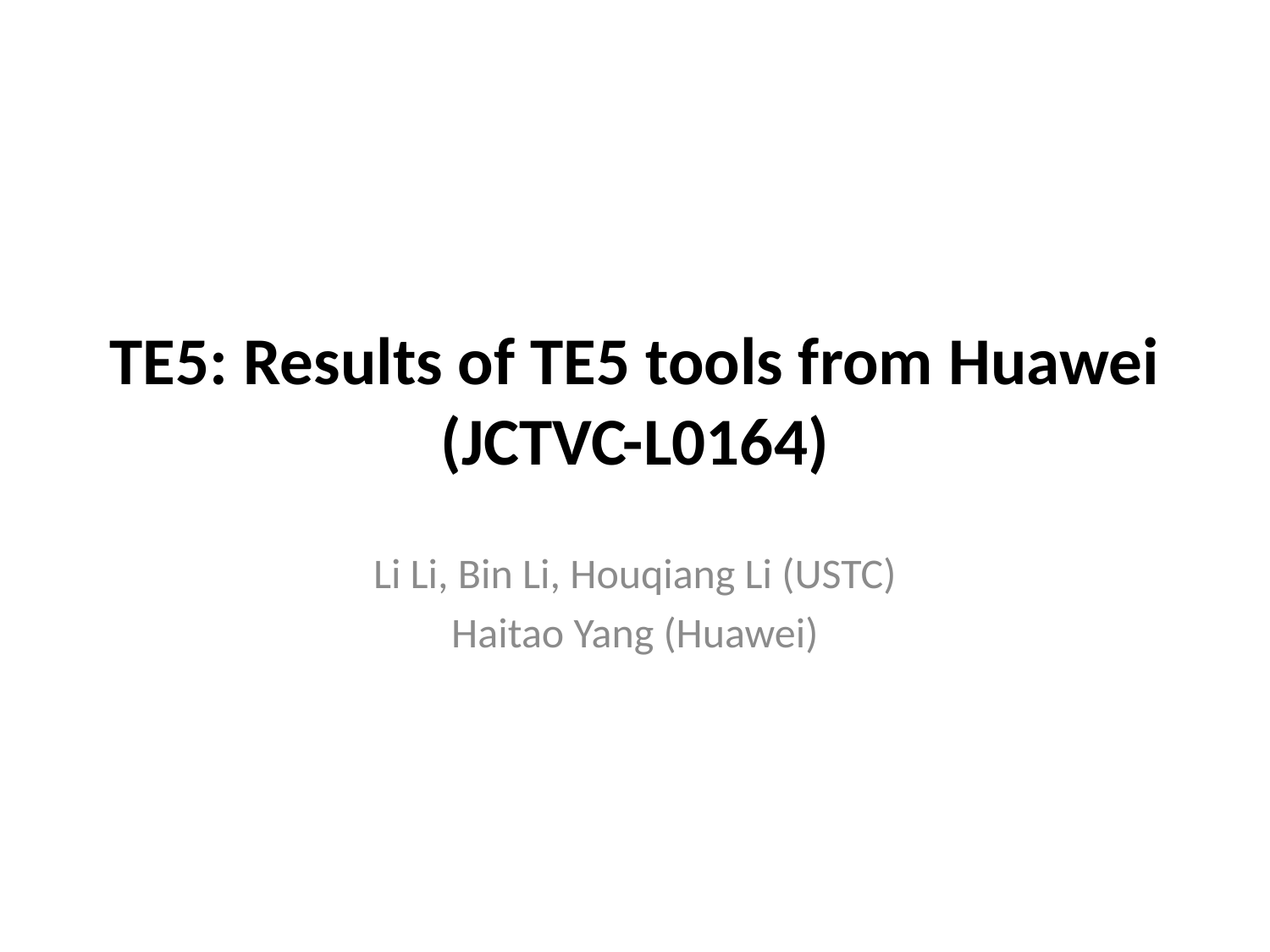

# TE5: Results of TE5 tools from Huawei (JCTVC-L0164)
Li Li, Bin Li, Houqiang Li (USTC)
Haitao Yang (Huawei)